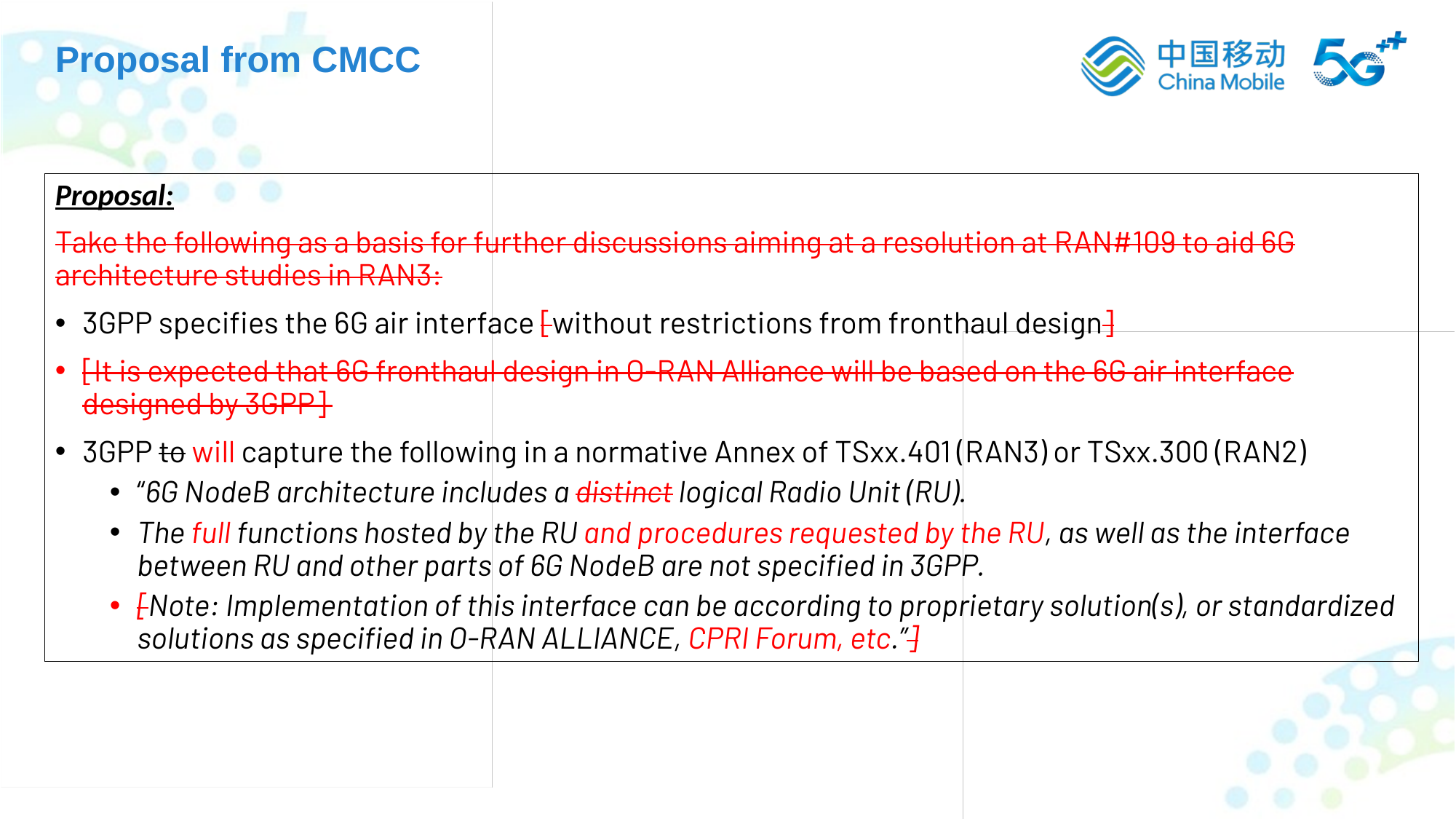

Proposal from CMCC
Proposal:
Take the following as a basis for further discussions aiming at a resolution at RAN#109 to aid 6G architecture studies in RAN3:
3GPP specifies the 6G air interface [without restrictions from fronthaul design]
[It is expected that 6G fronthaul design in O-RAN Alliance will be based on the 6G air interface designed by 3GPP]
3GPP to will capture the following in a normative Annex of TSxx.401 (RAN3) or TSxx.300 (RAN2)
“6G NodeB architecture includes a distinct logical Radio Unit (RU).
The full functions hosted by the RU and procedures requested by the RU, as well as the interface between RU and other parts of 6G NodeB are not specified in 3GPP.
[Note: Implementation of this interface can be according to proprietary solution(s), or standardized solutions as specified in O-RAN ALLIANCE, CPRI Forum, etc.”]